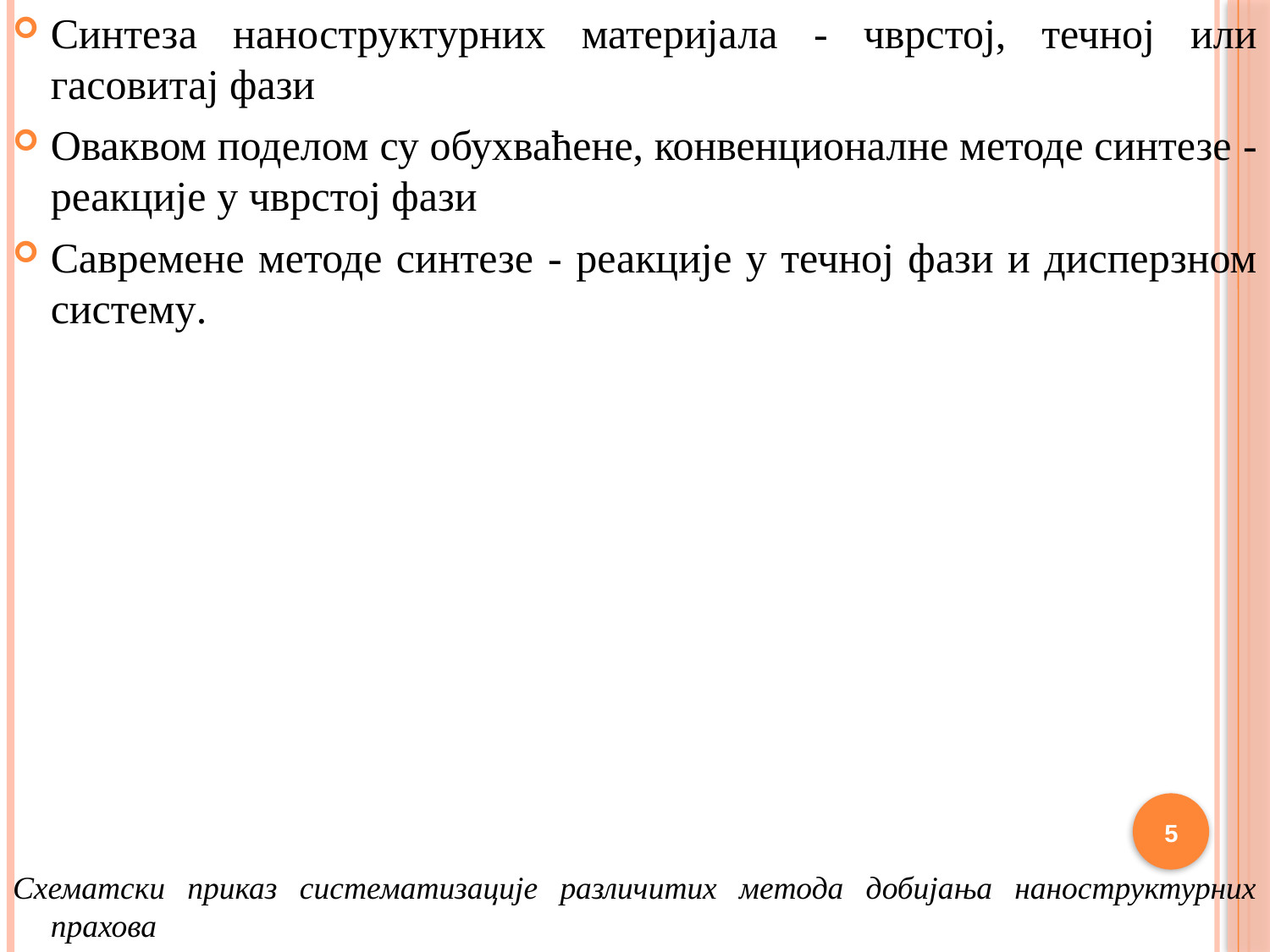

Синтеза наноструктурних материјала - чврстој, течној или гасовитај фази
Оваквом поделом су обухваћене, конвенционалне методе синтезе - реакције у чврстој фази
Савремене методе синтезе - реакције у течној фази и дисперзном систему.

Схематски приказ систематизације различитих метода добијања наноструктурних прахова

5